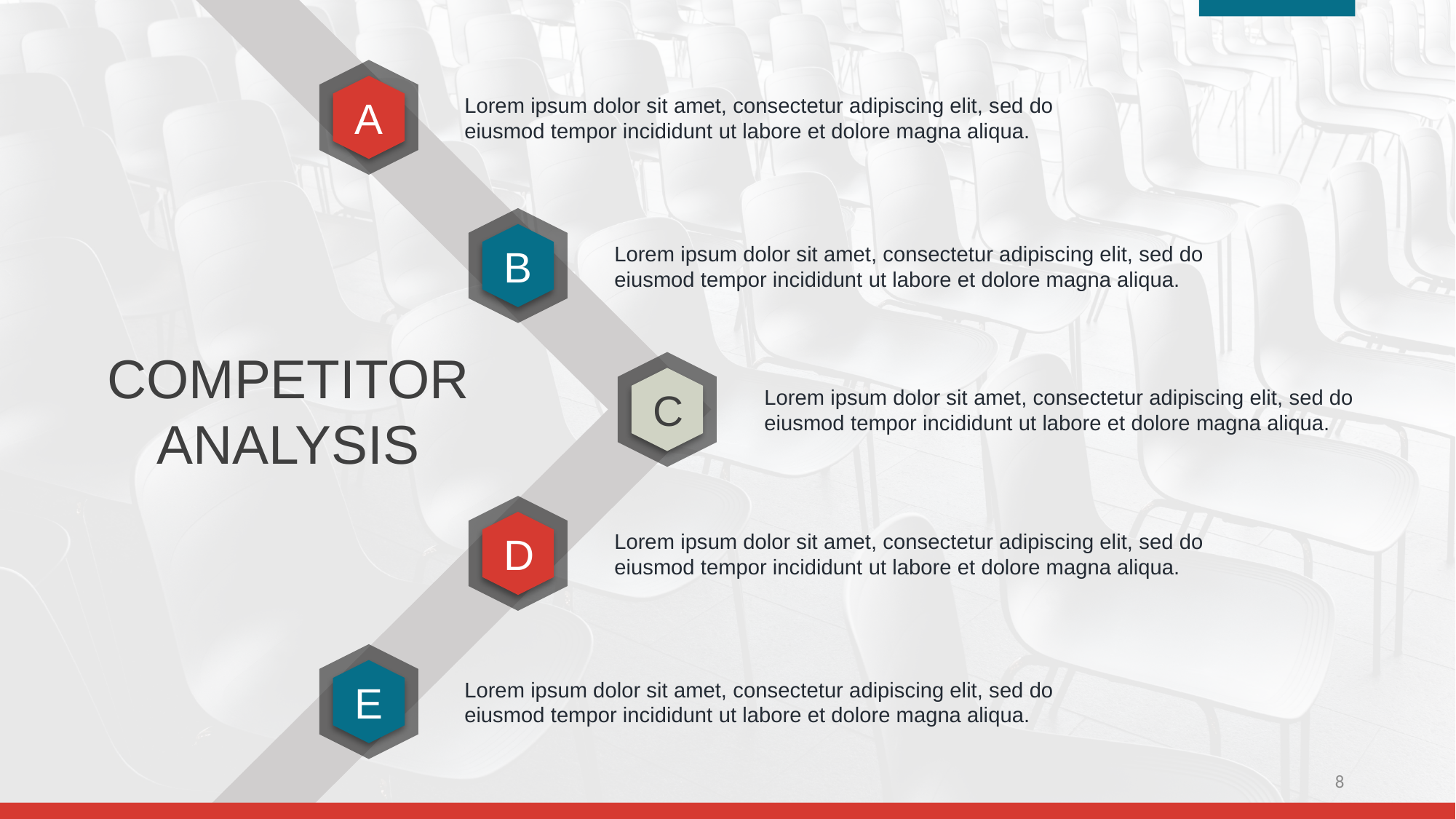

A
Lorem ipsum dolor sit amet, consectetur adipiscing elit, sed do eiusmod tempor incididunt ut labore et dolore magna aliqua.

B
Lorem ipsum dolor sit amet, consectetur adipiscing elit, sed do eiusmod tempor incididunt ut labore et dolore magna aliqua.
COMPETITOR ANALYSIS

C
Lorem ipsum dolor sit amet, consectetur adipiscing elit, sed do eiusmod tempor incididunt ut labore et dolore magna aliqua.

D
Lorem ipsum dolor sit amet, consectetur adipiscing elit, sed do eiusmod tempor incididunt ut labore et dolore magna aliqua.

E
Lorem ipsum dolor sit amet, consectetur adipiscing elit, sed do eiusmod tempor incididunt ut labore et dolore magna aliqua.
8